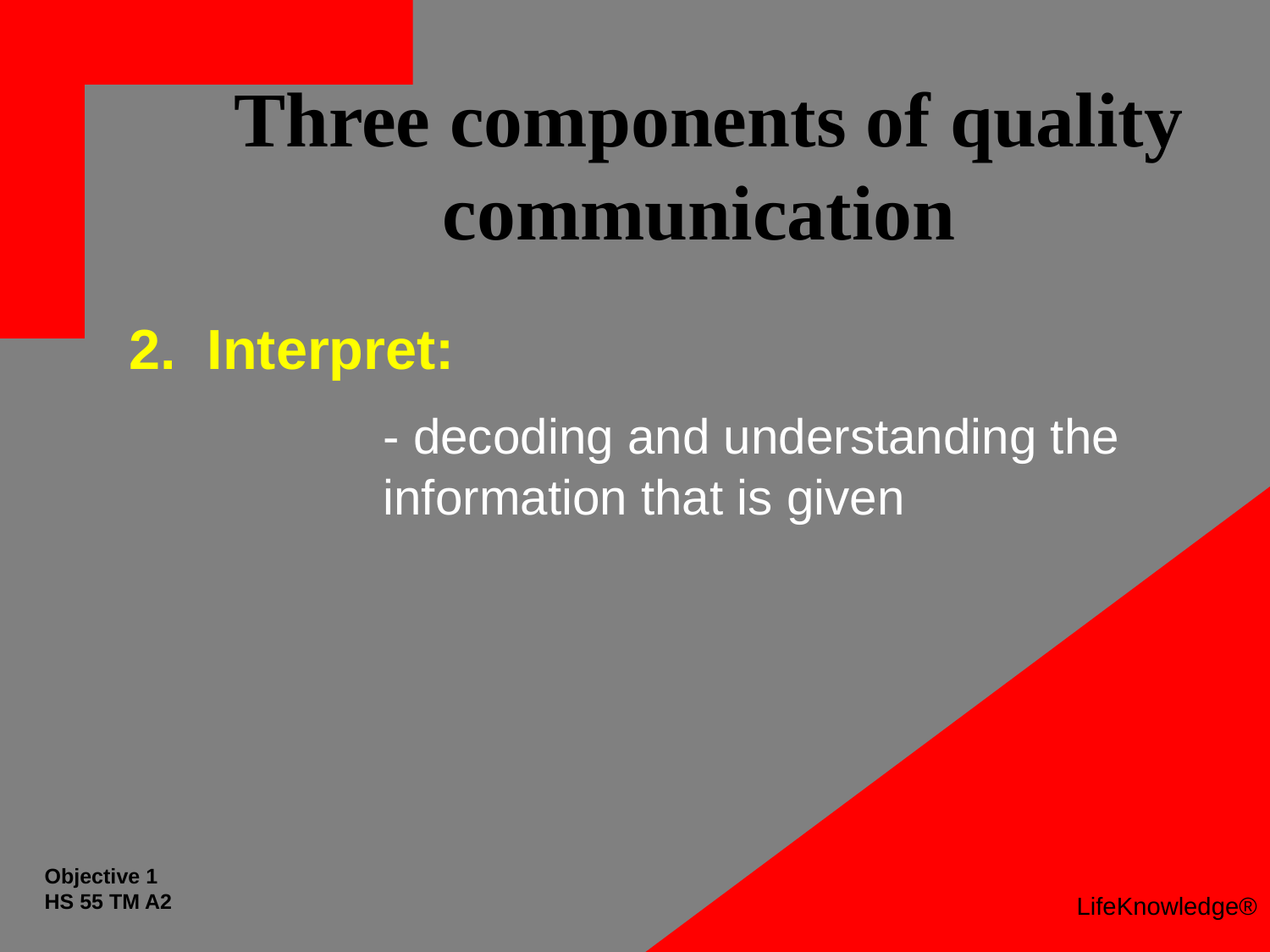

# Three components of quality communication
2.  Interpret:
 	- decoding and understanding the information that is given

Objective 1
HS 55 TM A2
LifeKnowledge®